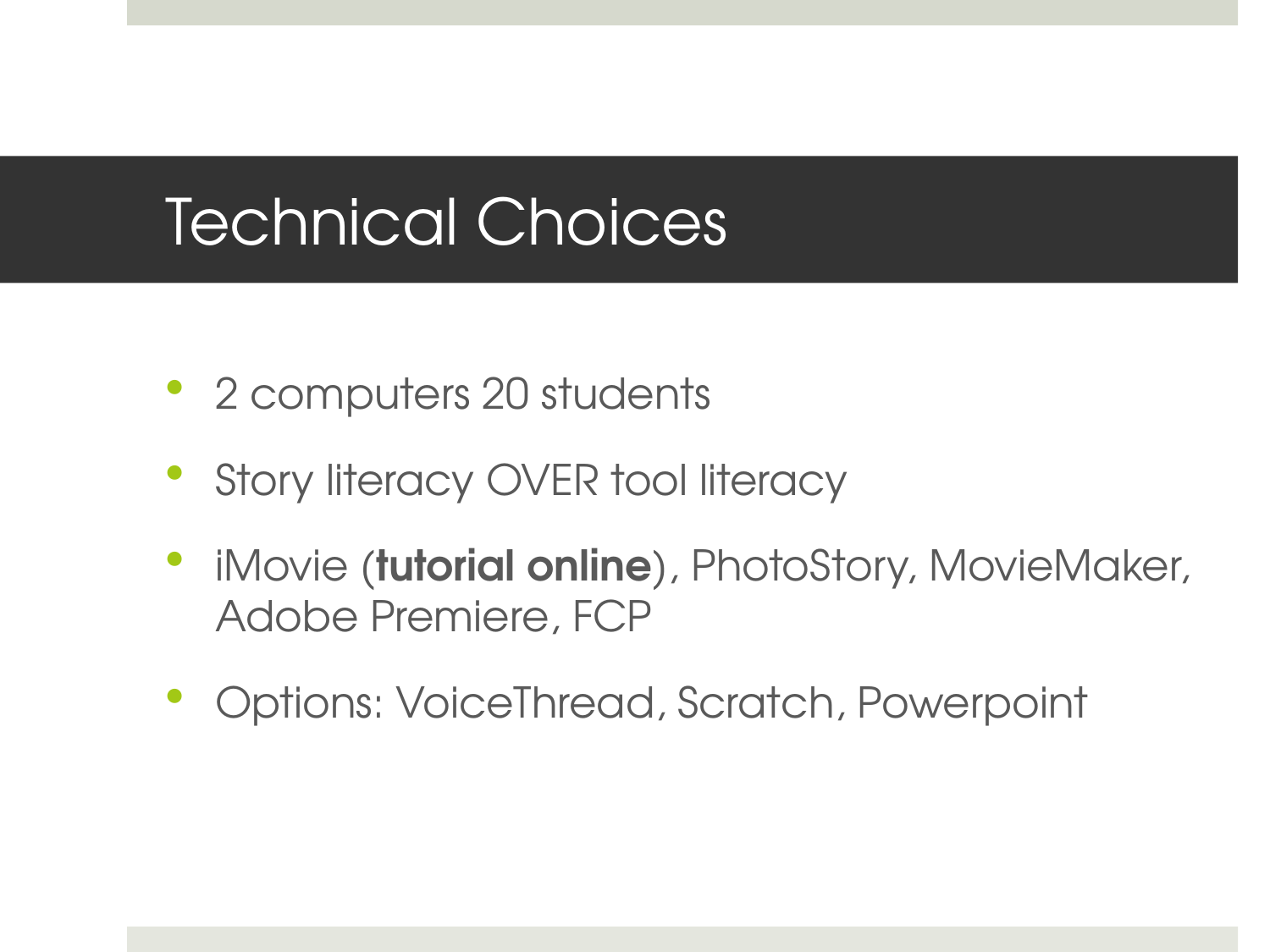

# Technical Choices
2 computers 20 students
Story literacy OVER tool literacy
iMovie (tutorial online), PhotoStory, MovieMaker, Adobe Premiere, FCP
Options: VoiceThread, Scratch, Powerpoint